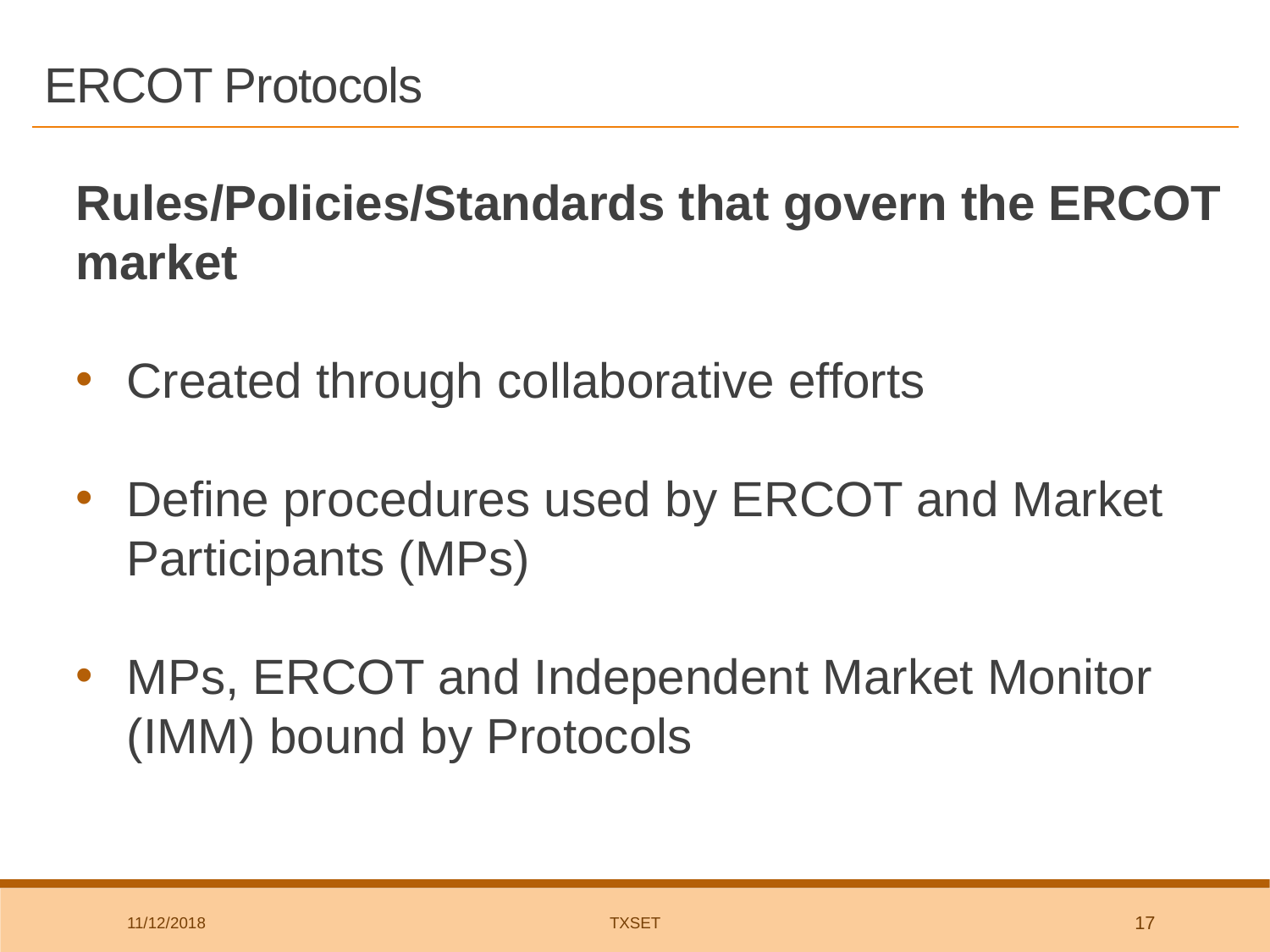

# ERCOT Protocols

Rules/Policies/Standards that govern the ERCOT market

Created through collaborative efforts

Define procedures used by ERCOT and Market Participants (MPs)

MPs, ERCOT and Independent Market Monitor (IMM) bound by Protocols
11/12/2018
TxSET
17